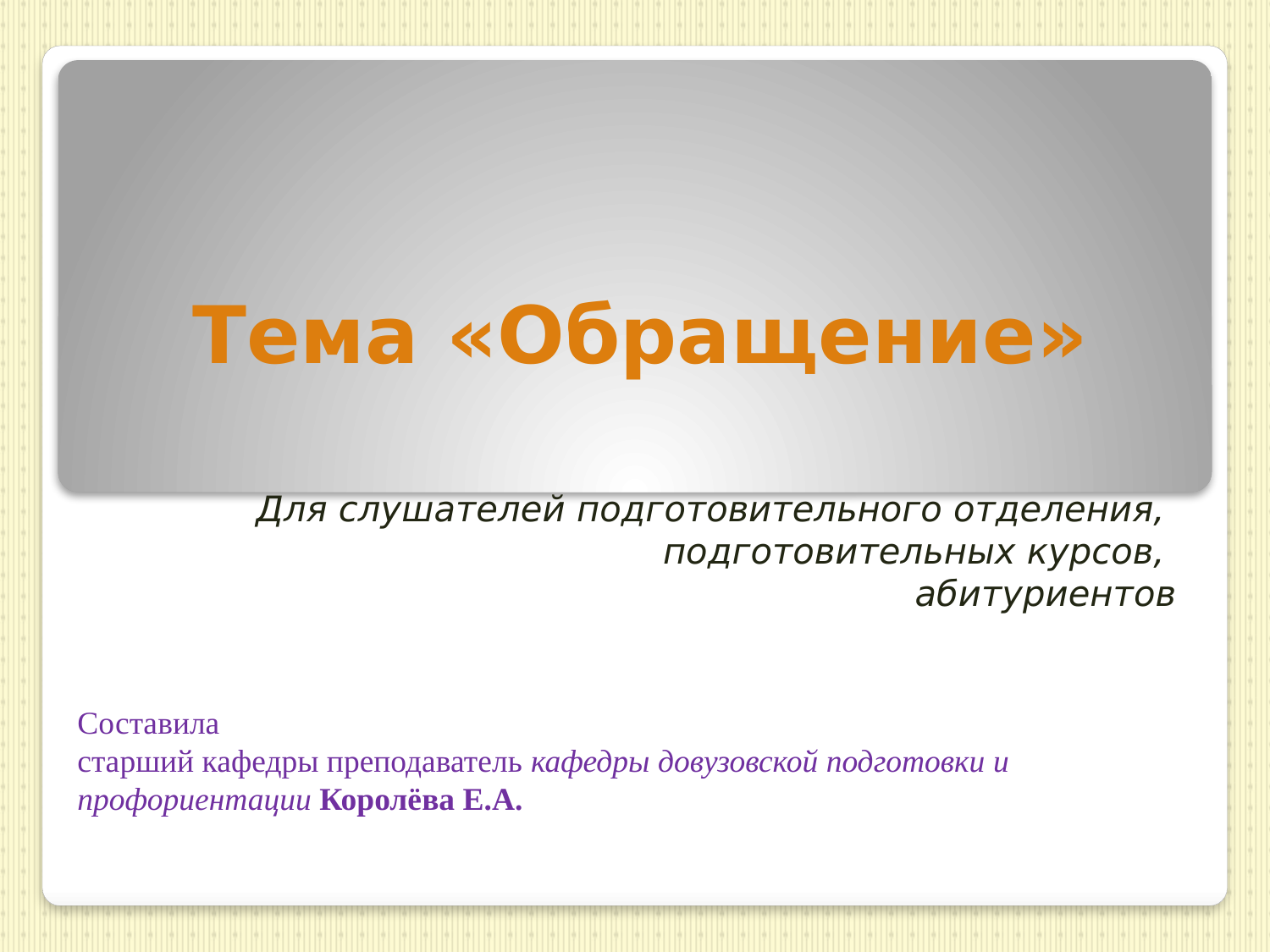

# Тема «Обращение»
Для слушателей подготовительного отделения,
подготовительных курсов,
абитуриентов

Составила
старший кафедры преподаватель кафедры довузовской подготовки и профориентации Королёва Е.А.